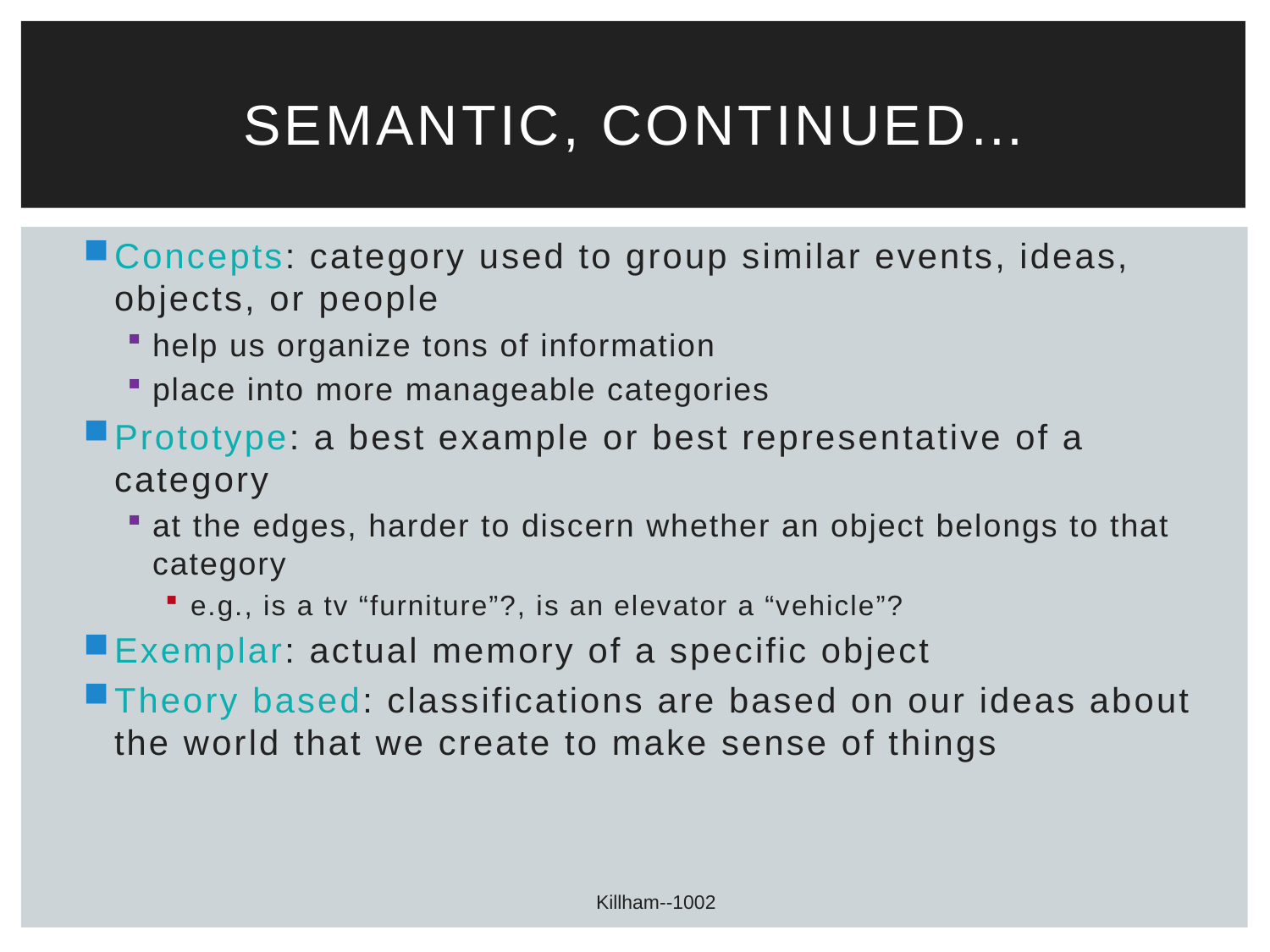

# Semantic, continued…
Concepts: category used to group similar events, ideas, objects, or people
help us organize tons of information
place into more manageable categories
Prototype: a best example or best representative of a category
at the edges, harder to discern whether an object belongs to that category
e.g., is a tv “furniture”?, is an elevator a “vehicle”?
Exemplar: actual memory of a specific object
Theory based: classifications are based on our ideas about the world that we create to make sense of things
Killham--1002